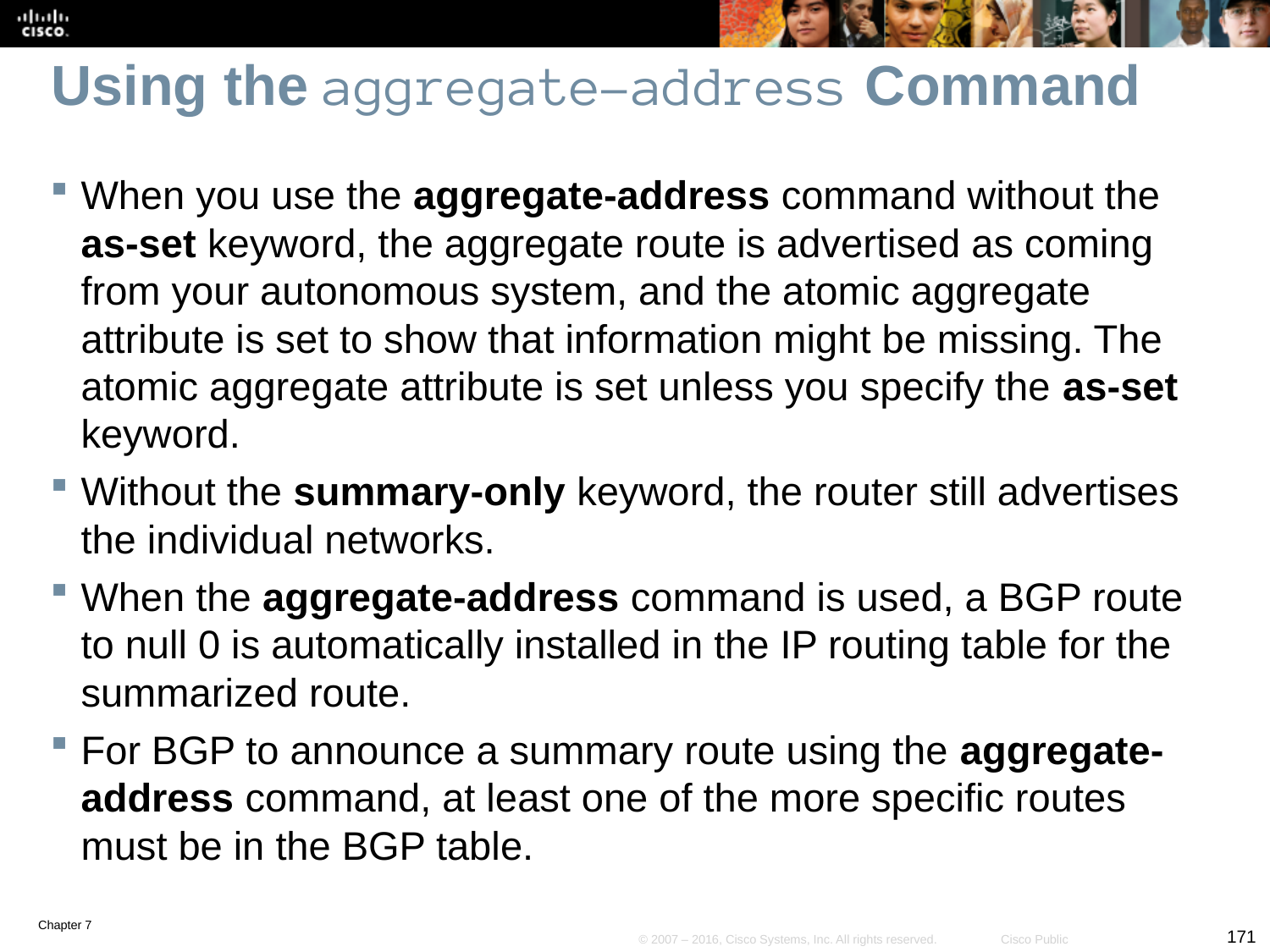

# Using the aggregate-address Command
When you use the aggregate-address command without the as-set keyword, the aggregate route is advertised as coming from your autonomous system, and the atomic aggregate attribute is set to show that information might be missing. The atomic aggregate attribute is set unless you specify the as-set keyword.
Without the summary-only keyword, the router still advertises the individual networks.
When the aggregate-address command is used, a BGP route to null 0 is automatically installed in the IP routing table for the summarized route.
For BGP to announce a summary route using the aggregate-address command, at least one of the more specific routes must be in the BGP table.